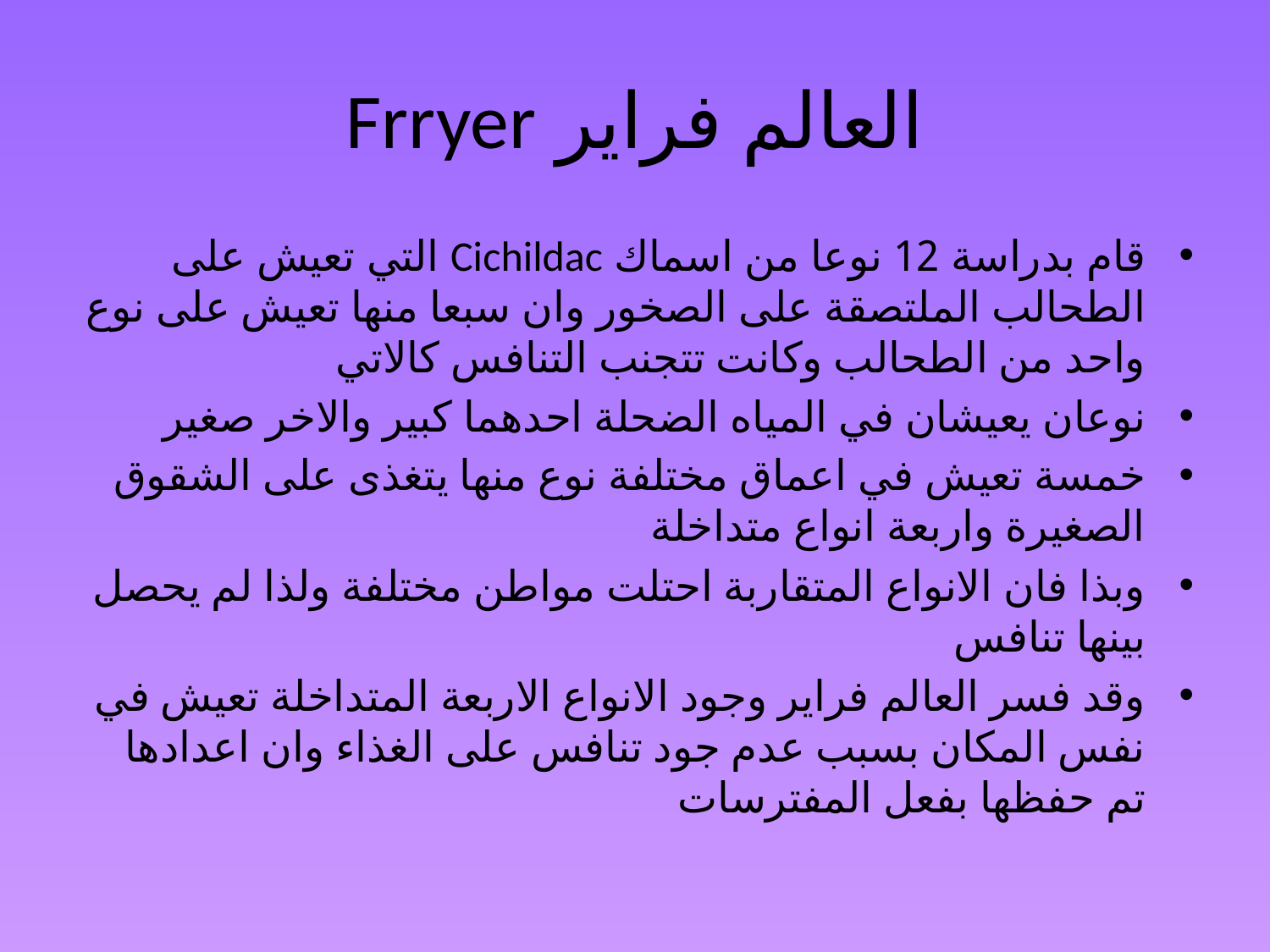

# العالم فراير Frryer
قام بدراسة 12 نوعا من اسماك Cichildac التي تعيش على الطحالب الملتصقة على الصخور وان سبعا منها تعيش على نوع واحد من الطحالب وكانت تتجنب التنافس كالاتي
نوعان يعيشان في المياه الضحلة احدهما كبير والاخر صغير
خمسة تعيش في اعماق مختلفة نوع منها يتغذى على الشقوق الصغيرة واربعة انواع متداخلة
وبذا فان الانواع المتقاربة احتلت مواطن مختلفة ولذا لم يحصل بينها تنافس
وقد فسر العالم فراير وجود الانواع الاربعة المتداخلة تعيش في نفس المكان بسبب عدم جود تنافس على الغذاء وان اعدادها تم حفظها بفعل المفترسات